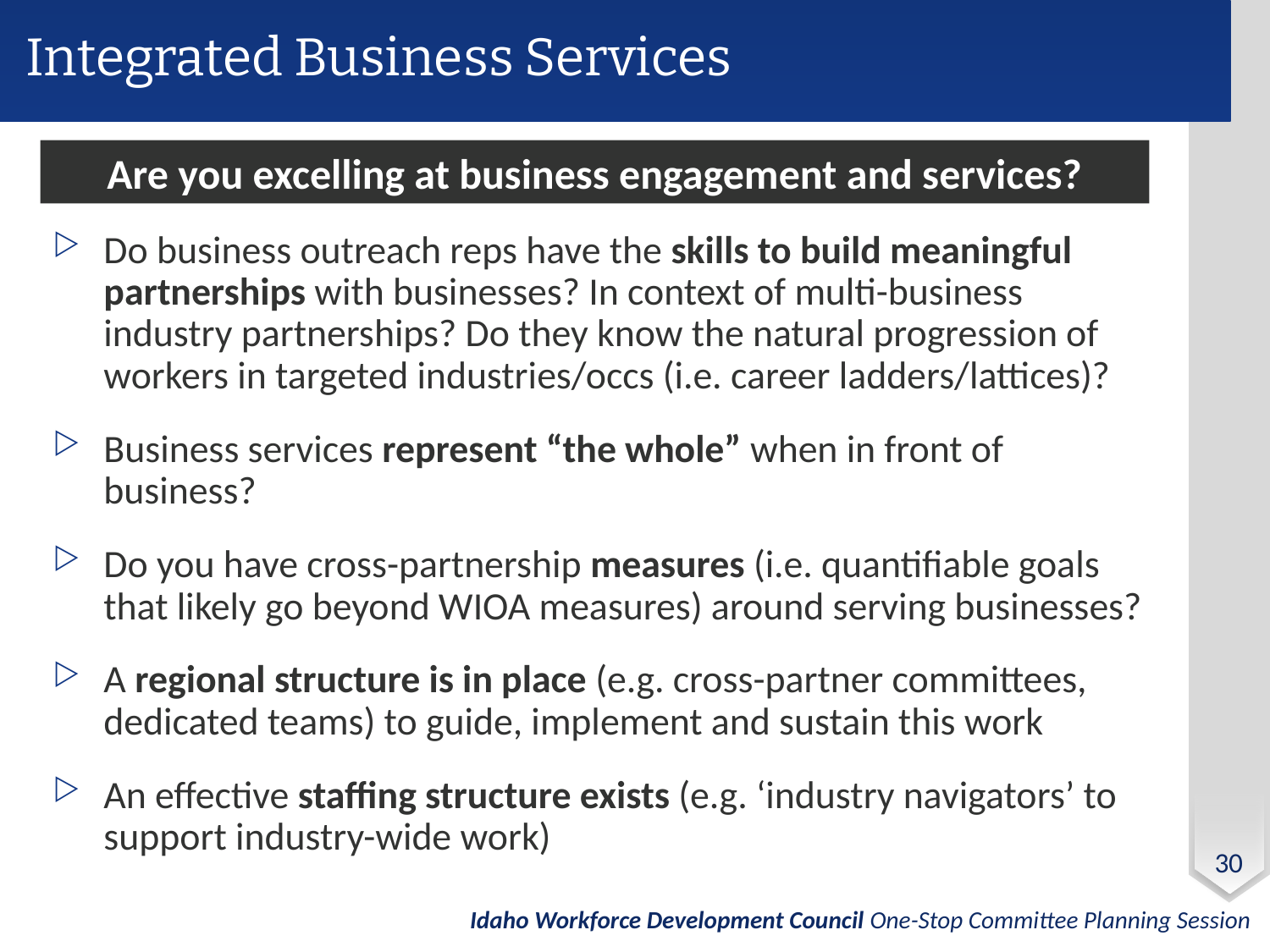

# Integrated Business Services
Are you excelling at business engagement and services?
Do business outreach reps have the skills to build meaningful partnerships with businesses? In context of multi-business industry partnerships? Do they know the natural progression of workers in targeted industries/occs (i.e. career ladders/lattices)?
Business services represent “the whole” when in front of business?
Do you have cross-partnership measures (i.e. quantifiable goals that likely go beyond WIOA measures) around serving businesses?
A regional structure is in place (e.g. cross-partner committees, dedicated teams) to guide, implement and sustain this work
An effective staffing structure exists (e.g. ‘industry navigators’ to support industry-wide work)
30